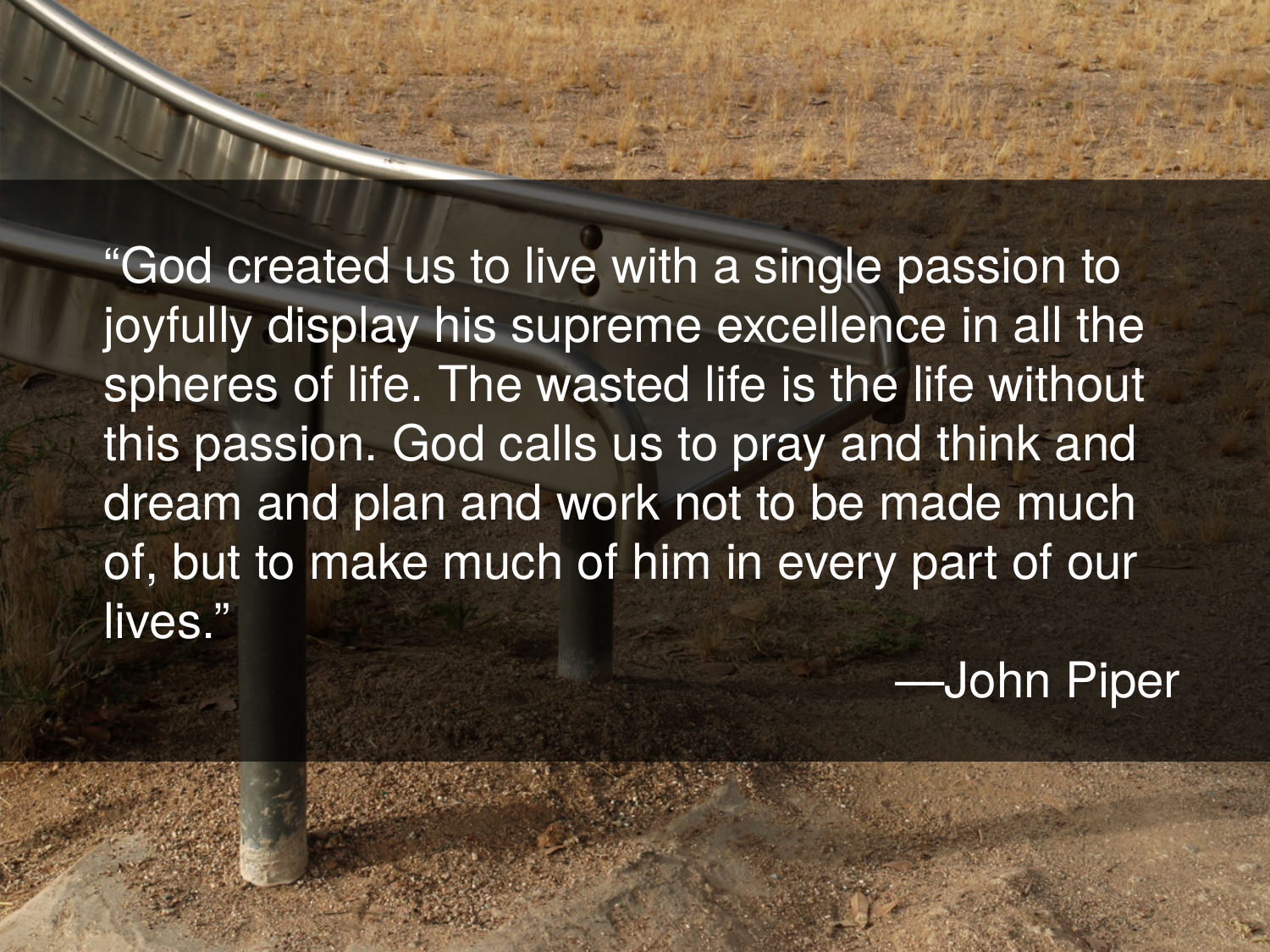

“God created us to live with a single passion to joyfully display his supreme excellence in all the spheres of life. The wasted life is the life without this passion. God calls us to pray and think and dream and plan and work not to be made much of, but to make much of him in every part of our lives.”
—John Piper